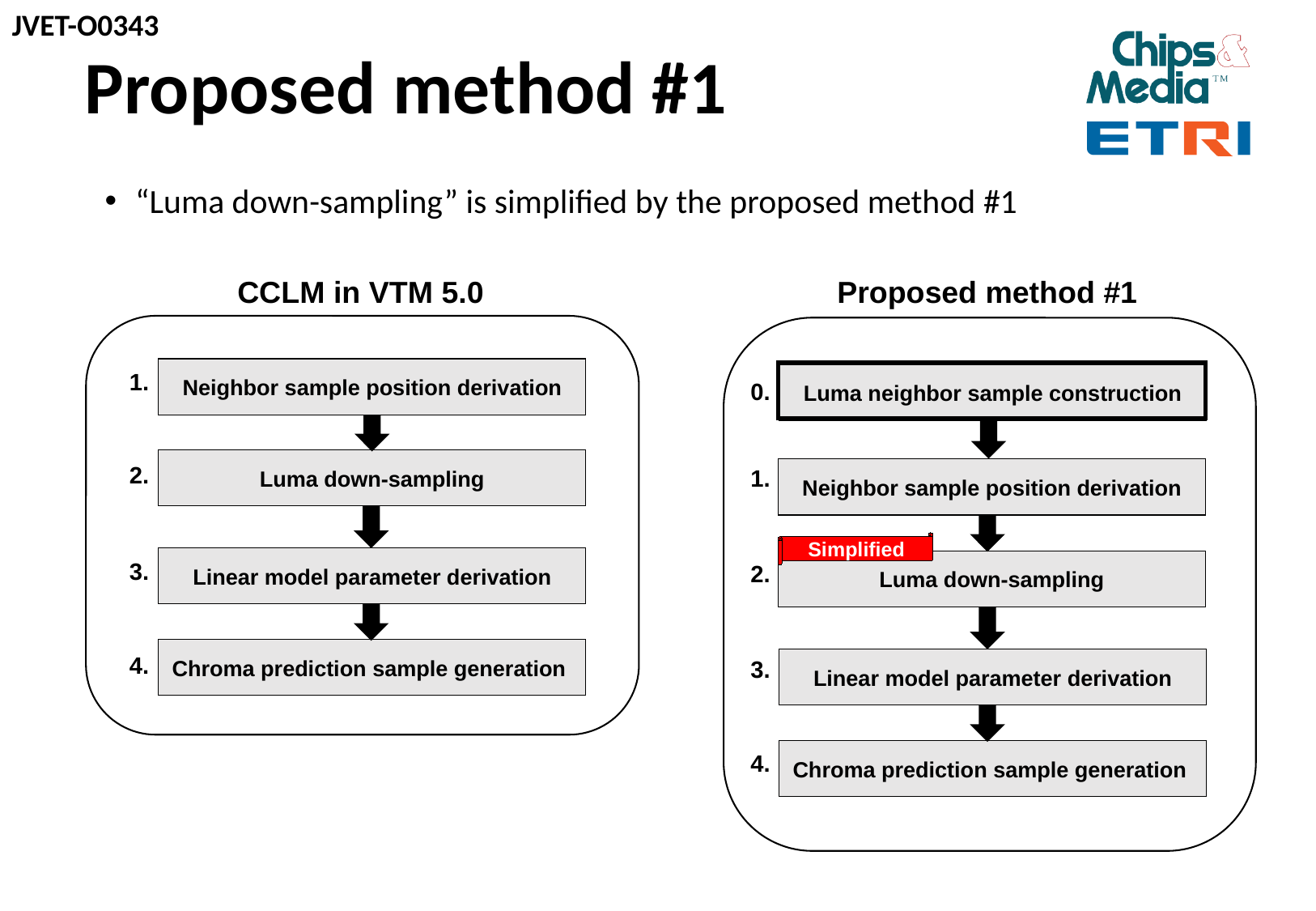

# Proposed method #1

“Luma down-sampling” is simplified by the proposed method #1

CCLM in VTM 5.0
Proposed method #1

Neighbor sample position derivation
1.

Luma neighbor sample construction
0.

Luma down-sampling
2.
1.
Neighbor sample position derivation

Simplified
Linear model parameter derivation
3.
Luma down-sampling
2.

Chroma prediction sample generation
4.
3.
Linear model parameter derivation

Chroma prediction sample generation
4.